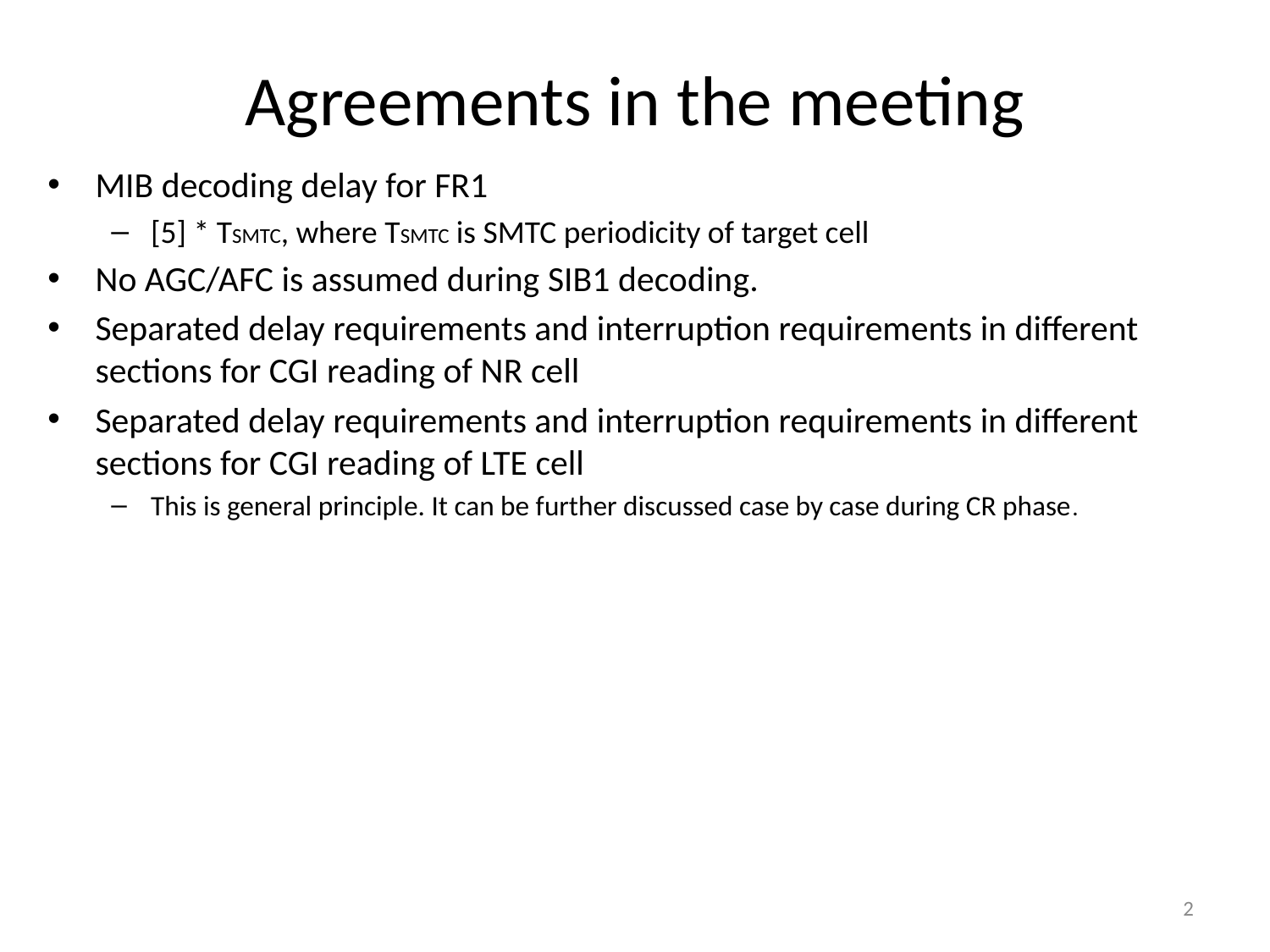

# Agreements in the meeting
MIB decoding delay for FR1
[5] * TSMTC, where TSMTC is SMTC periodicity of target cell
No AGC/AFC is assumed during SIB1 decoding.
Separated delay requirements and interruption requirements in different sections for CGI reading of NR cell
Separated delay requirements and interruption requirements in different sections for CGI reading of LTE cell
This is general principle. It can be further discussed case by case during CR phase.

2